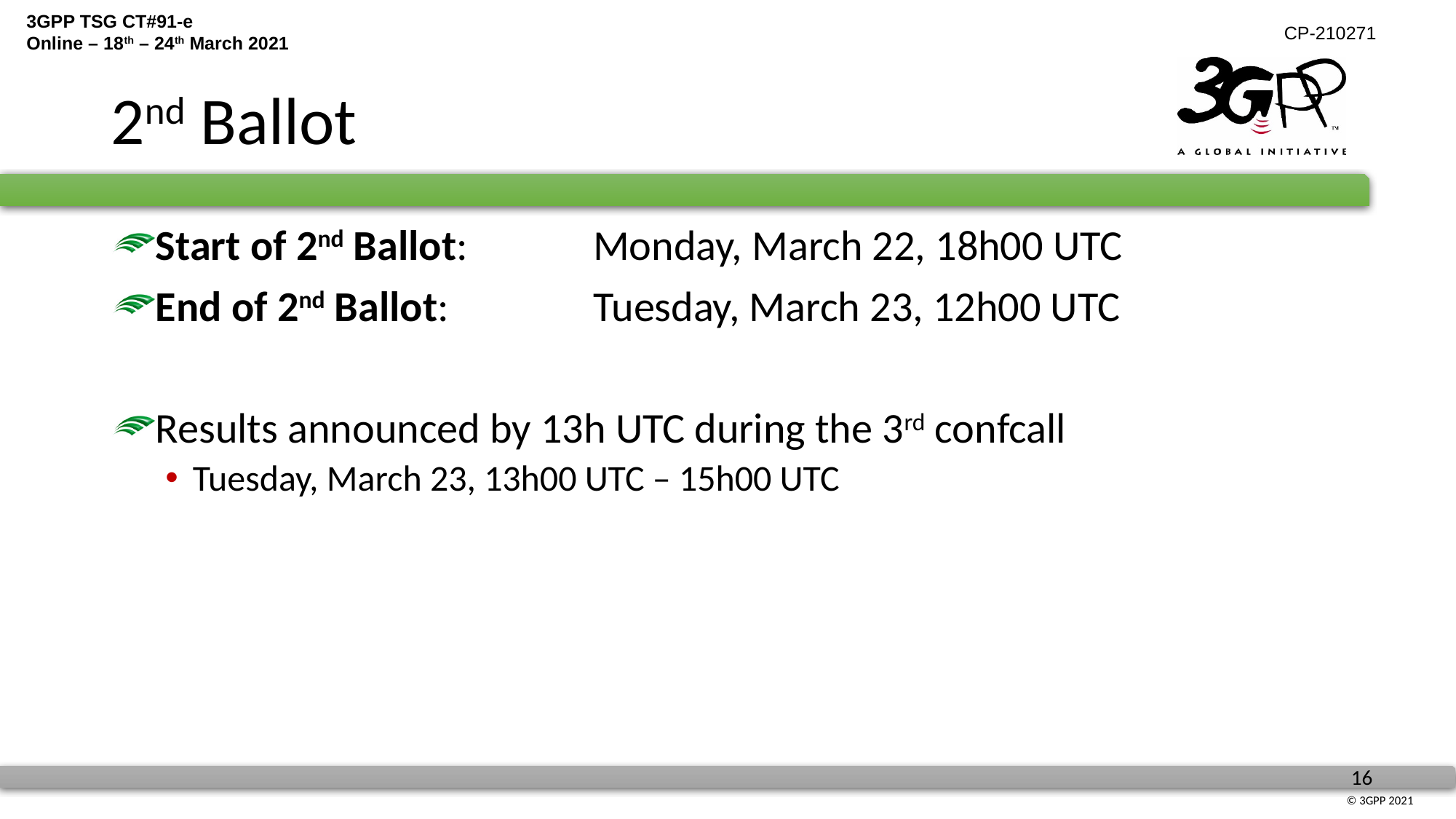

# 2nd Ballot
Start of 2nd Ballot:             Monday, March 22, 18h00 UTC
End of 2nd Ballot:               Tuesday, March 23, 12h00 UTC

Results announced by 13h UTC during the 3rd confcall
Tuesday, March 23, 13h00 UTC – 15h00 UTC